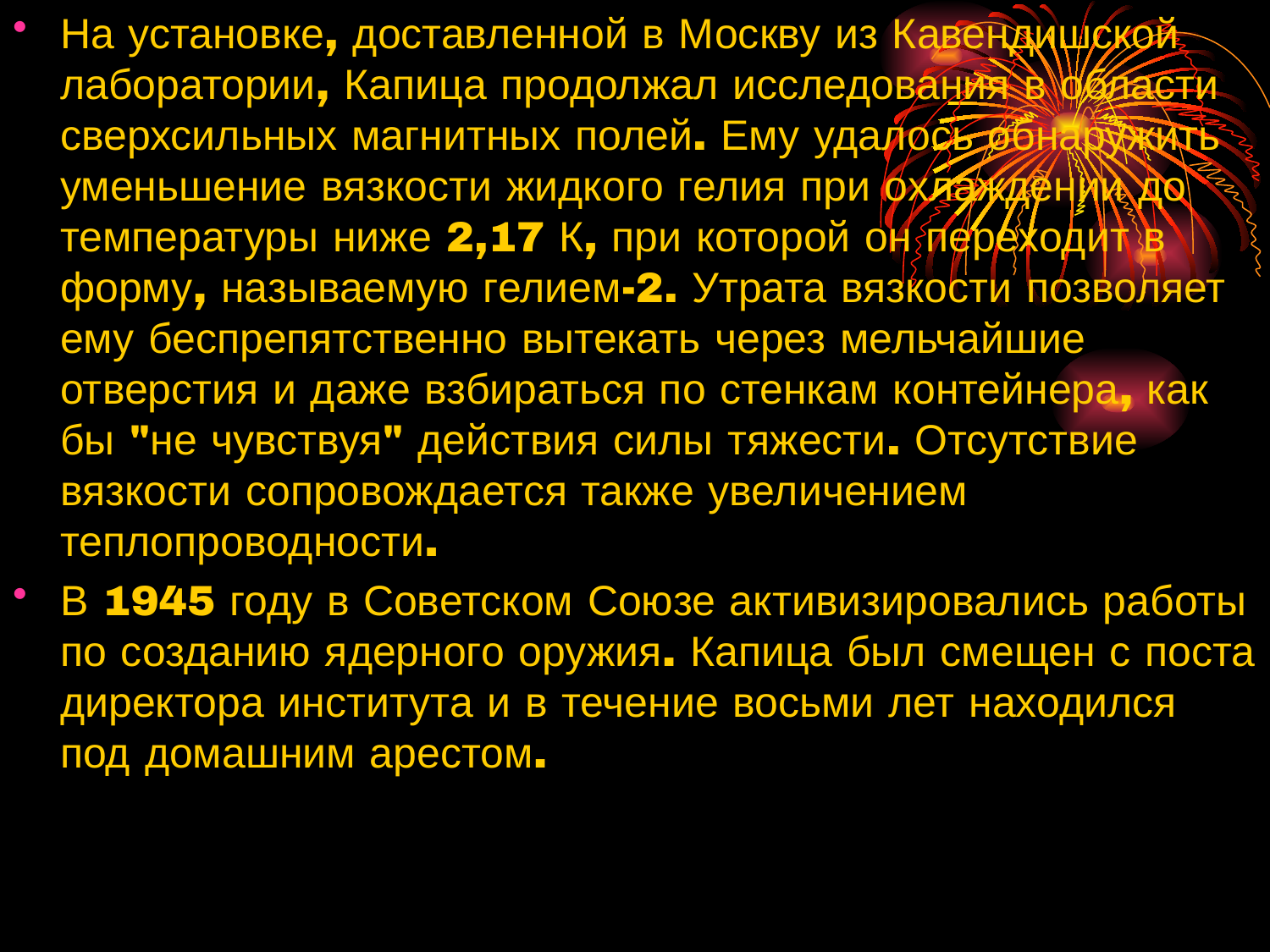

На установке, доставленной в Москву из Кавендишской лаборатории, Капица продолжал исследования в области сверхсильных магнитных полей. Ему удалось обнаружить уменьшение вязкости жидкого гелия при охлаждении до температуры ниже 2,17 К, при которой он переходит в форму, называемую гелием-2. Утрата вязкости позволяет ему беспрепятственно вытекать через мельчайшие отверстия и даже взбираться по стенкам контейнера, как бы "не чувствуя" действия силы тяжести. Отсутствие вязкости сопровождается также увеличением теплопроводности.
В 1945 году в Советском Союзе активизировались работы по созданию ядерного оружия. Капица был смещен с поста директора института и в течение восьми лет находился под домашним арестом.